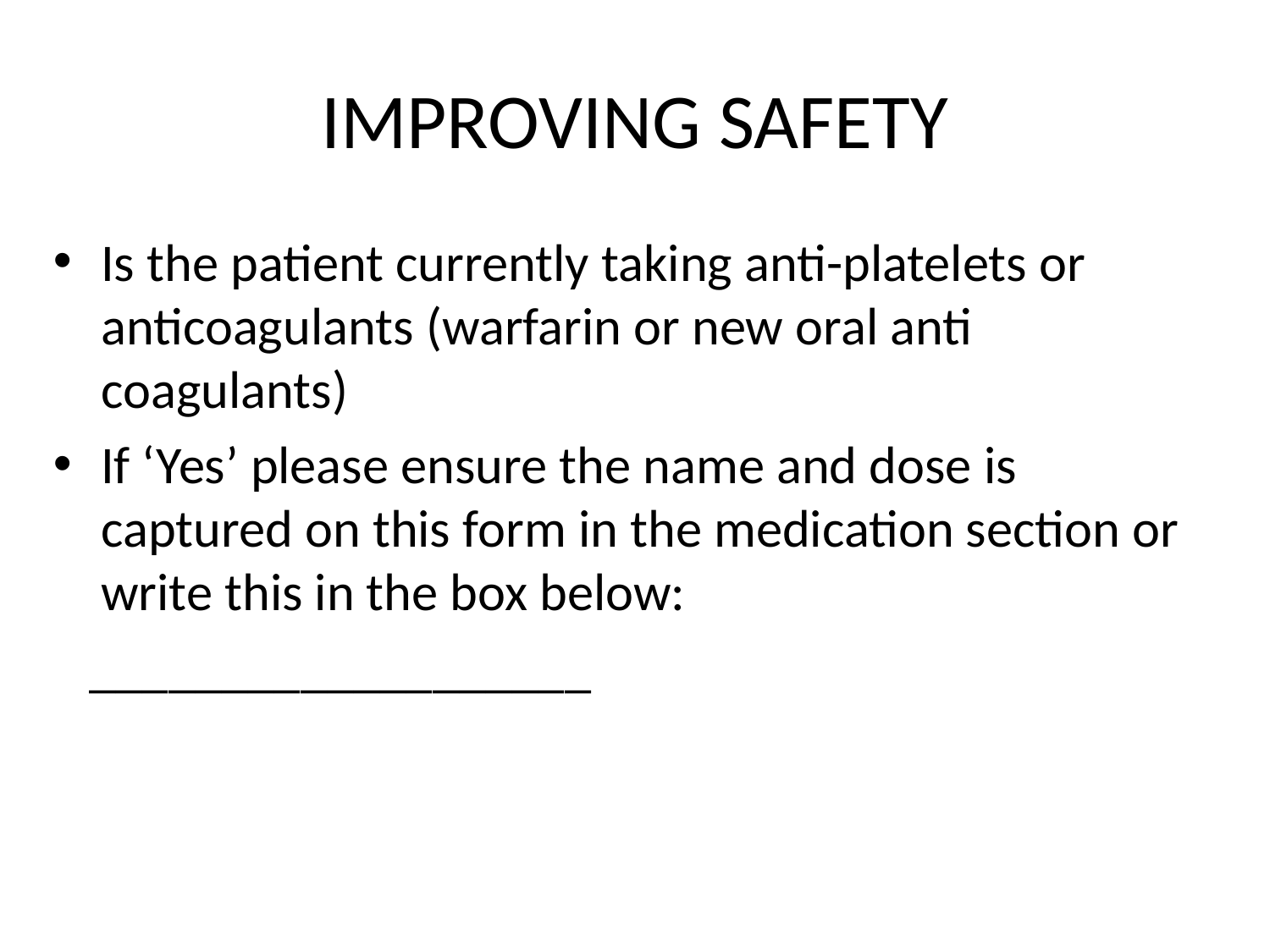

# IMPROVING SAFETY
Is the patient currently taking anti-platelets or anticoagulants (warfarin or new oral anti coagulants)
If ‘Yes’ please ensure the name and dose is captured on this form in the medication section or write this in the box below:
   ___________________